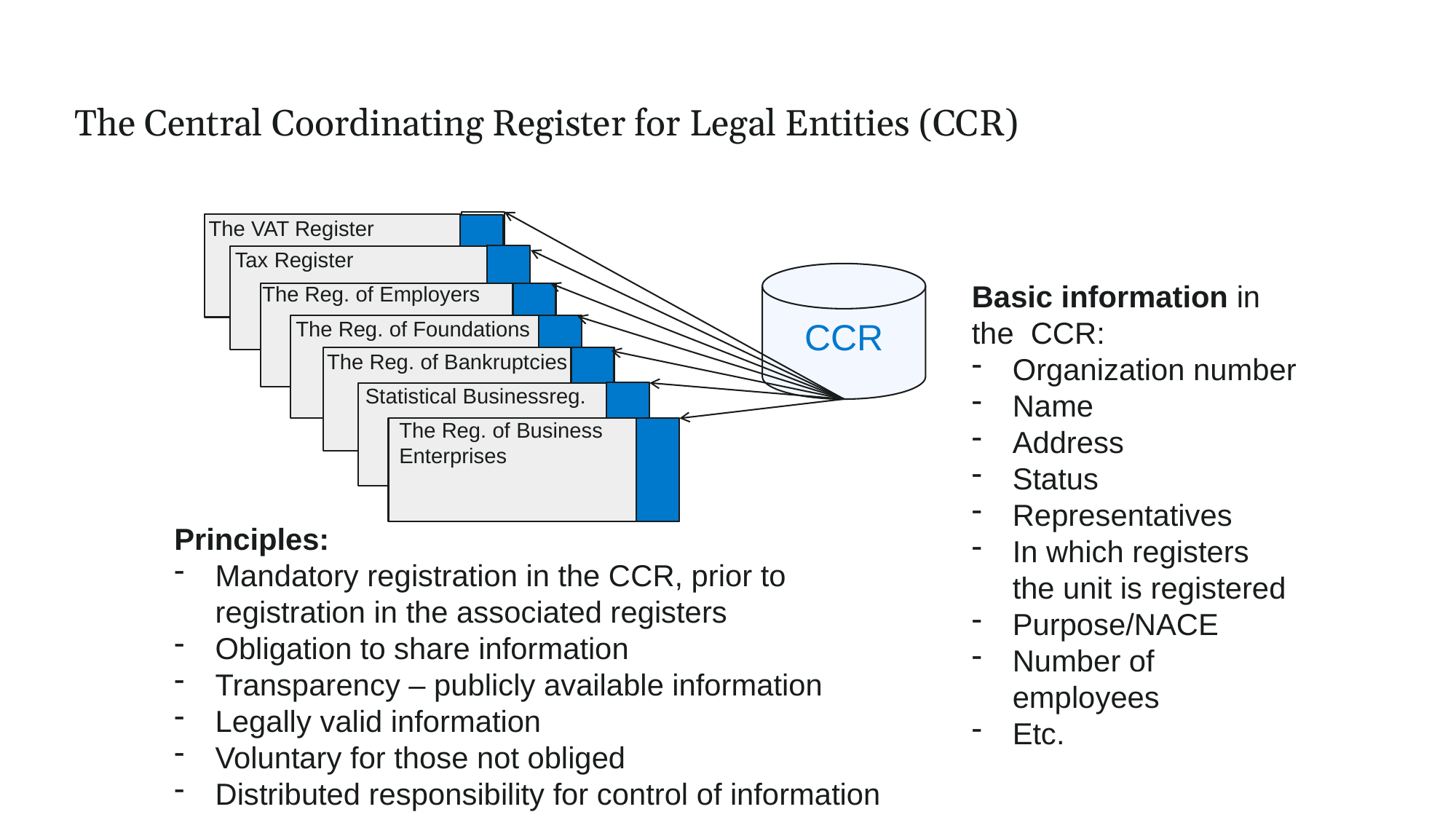

# The Central Coordinating Register for Legal Entities (CCR)
The VAT Register

Tax Register

CCR
Basic information in the  CCR:
Organization number
Name
Address
Status
Representatives
In which registers the unit is registered
Purpose/NACE
Number of employees
Etc.
The Reg. of Employers

The Reg. of Foundations

The Reg. of Bankruptcies

Statistical Businessreg.

The Reg. of Business
Enterprises

Principles:
Mandatory registration in the CCR, prior to registration in the associated registers
Obligation to share information
Transparency – publicly available information
Legally valid information
Voluntary for those not obliged
Distributed responsibility for control of information